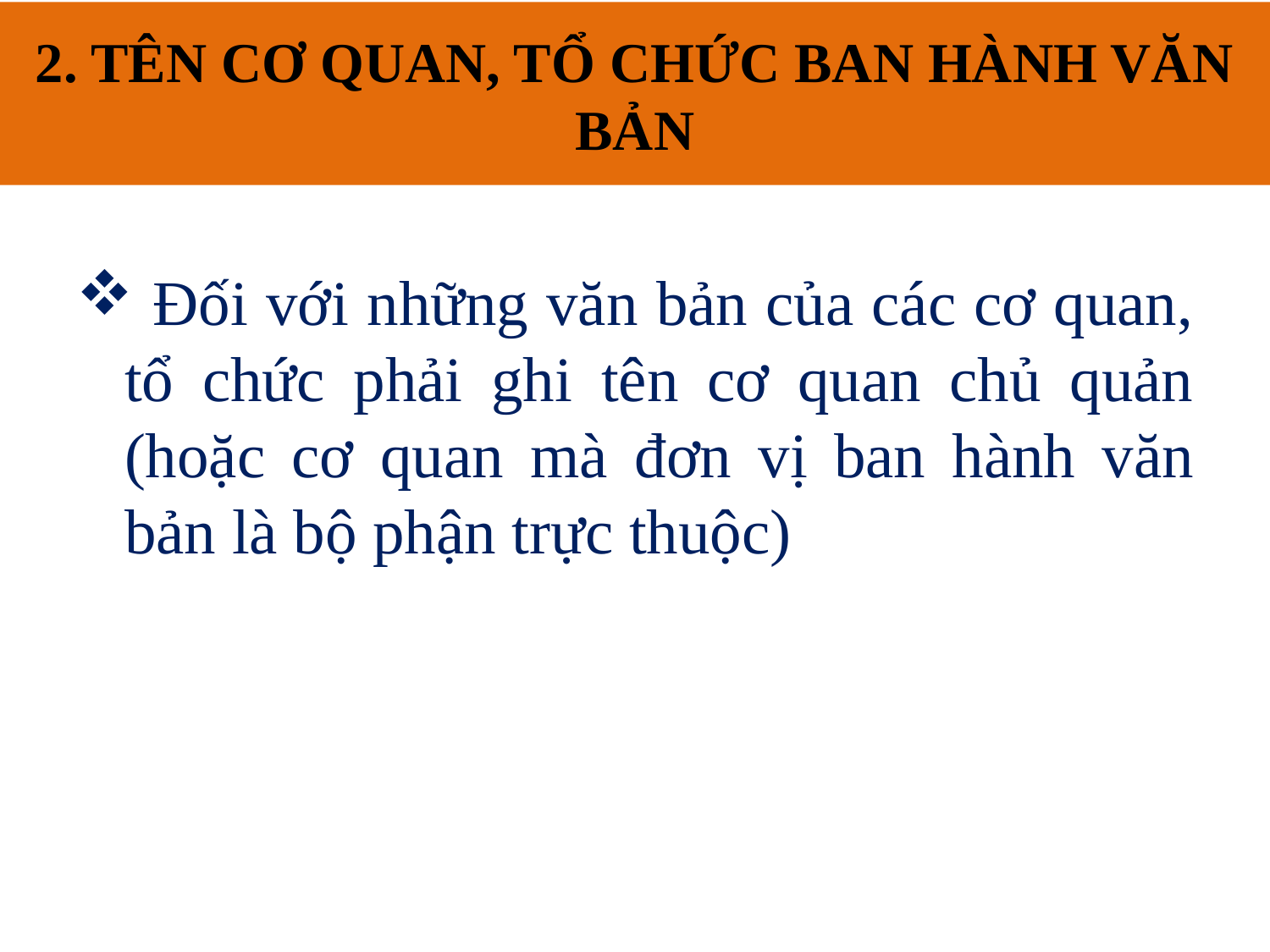

2. TÊN CƠ QUAN, TỔ CHỨC BAN HÀNH VĂN BẢN
# 2. TÊN CƠ QUAN, TỔ CHỨC BAN HÀNH VĂN BẢN
 Đối với những văn bản của các cơ quan, tổ chức phải ghi tên cơ quan chủ quản (hoặc cơ quan mà đơn vị ban hành văn bản là bộ phận trực thuộc)